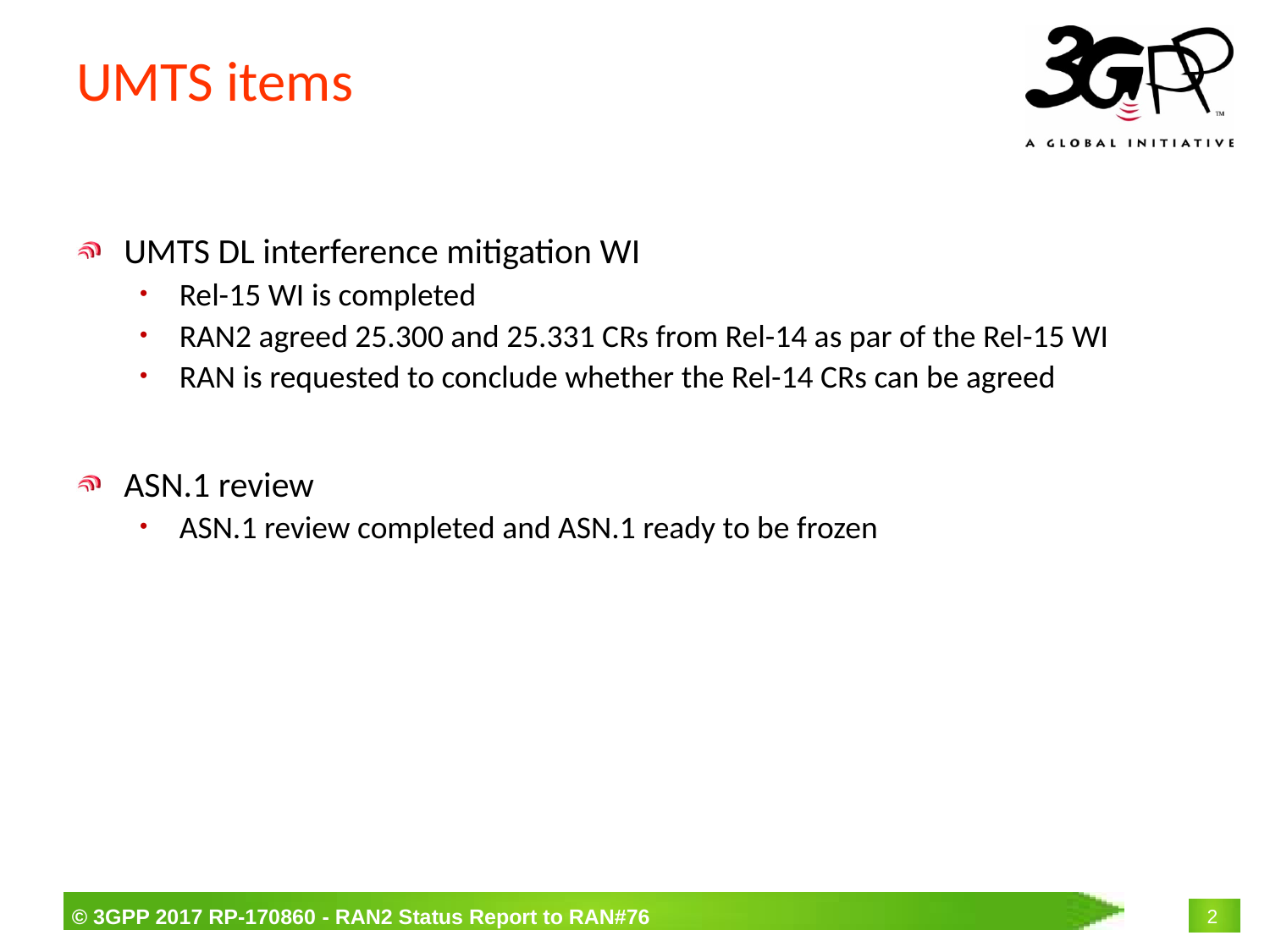

# UMTS items
UMTS DL interference mitigation WI
Rel-15 WI is completed
RAN2 agreed 25.300 and 25.331 CRs from Rel-14 as par of the Rel-15 WI
RAN is requested to conclude whether the Rel-14 CRs can be agreed

ASN.1 review
ASN.1 review completed and ASN.1 ready to be frozen